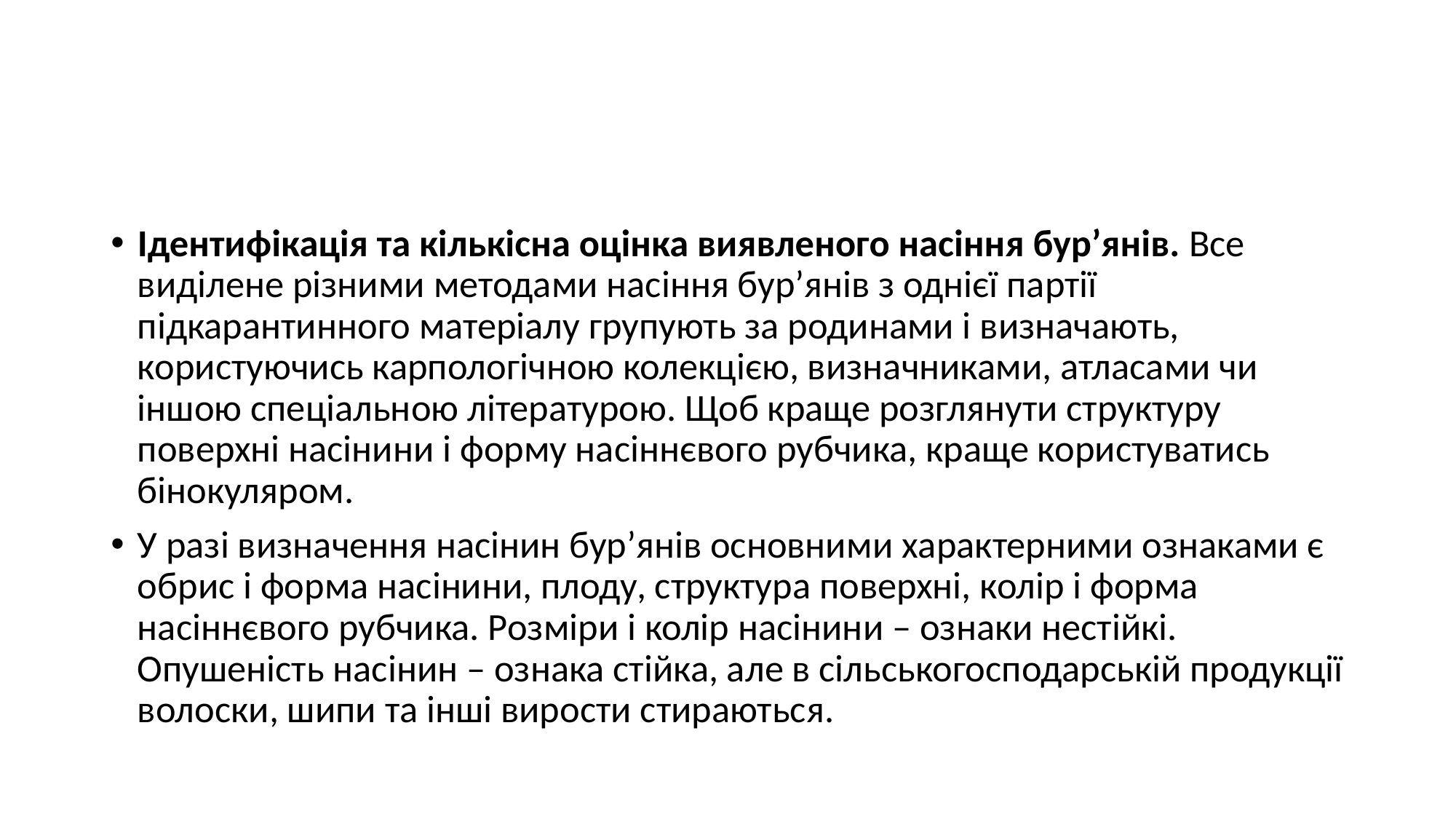

#
Ідентифікація та кількісна оцінка виявленого насіння бур’янів. Все виділене різними методами насіння бур’янів з однієї партії підкарантинного матеріалу групують за родинами і визначають, користуючись карпологічною колекцією, визначниками, атласами чи іншою спеціальною літературою. Щоб краще розглянути структуру поверхні насінини і форму насіннєвого рубчика, краще користуватись бінокуляром.
У разі визначення насінин бур’янів основними характерними ознаками є обрис і форма насінини, плоду, структура поверхні, колір і форма насіннєвого рубчика. Розміри і колір насінини – ознаки нестійкі. Опушеність насінин – ознака стійка, але в сільськогосподарській продукції волоски, шипи та інші вирости стираються.